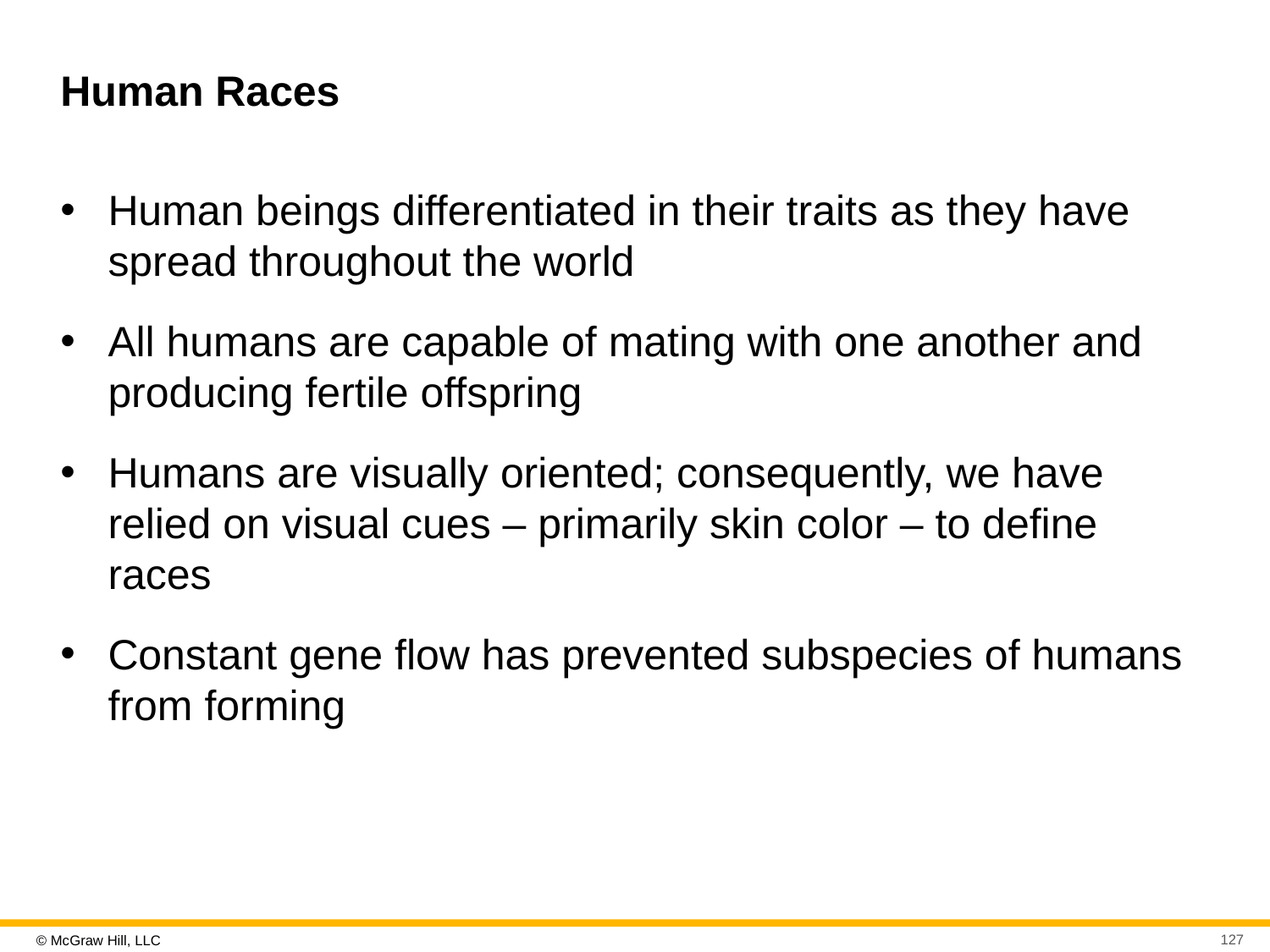

# Human Races
Human beings differentiated in their traits as they have spread throughout the world
All humans are capable of mating with one another and producing fertile offspring
Humans are visually oriented; consequently, we have relied on visual cues – primarily skin color – to define races
Constant gene flow has prevented subspecies of humans from forming
127